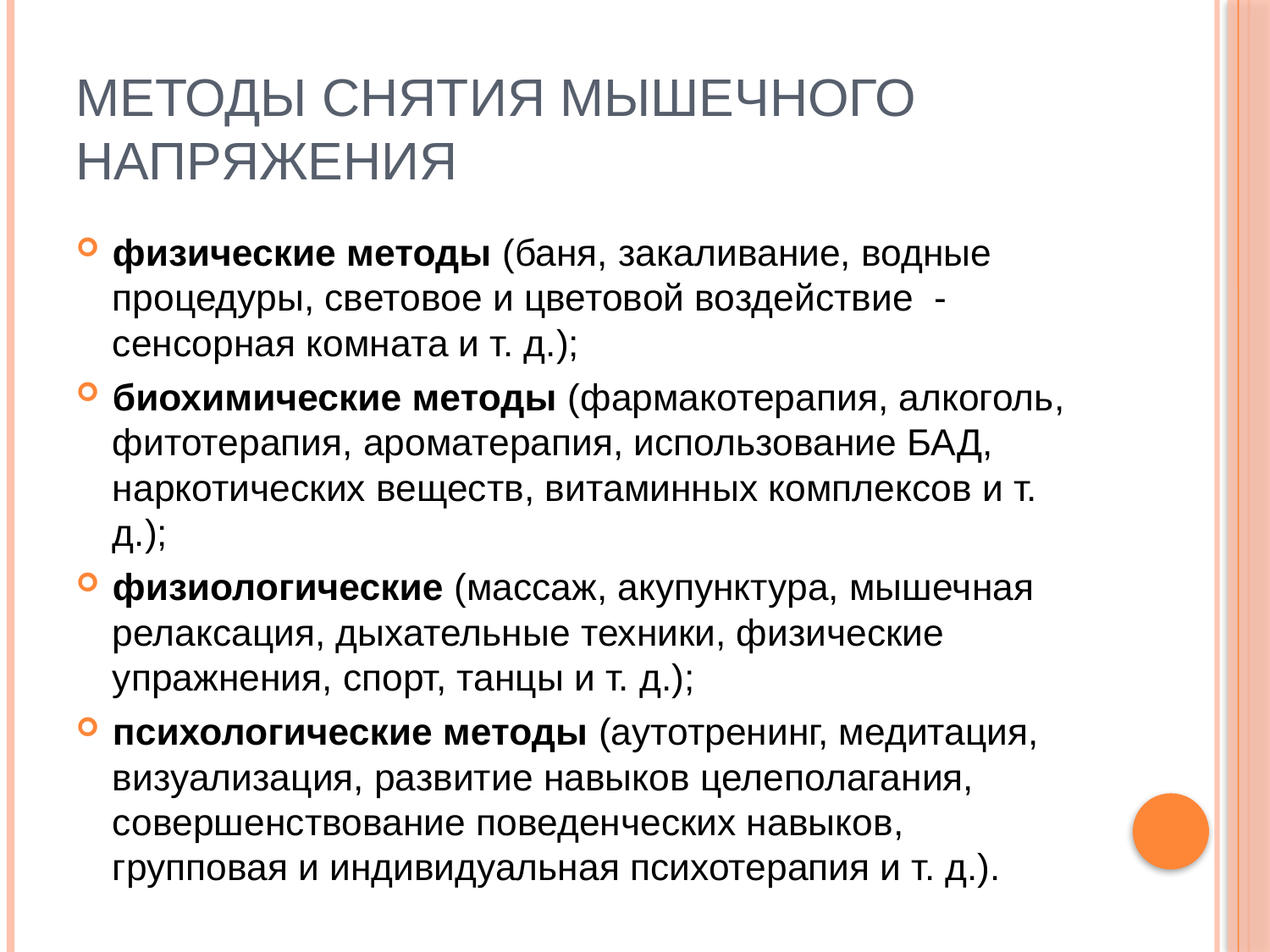

# Методы снятия мышечного напряжения
физические методы (баня, закаливание, водные процедуры, световое и цветовой воздействие  - сенсорная комната и т. д.);
биохимические методы (фармакотерапия, алкоголь, фитотерапия, ароматерапия, использование БАД, наркотических веществ, витаминных комплексов и т. д.);
физиологические (массаж, акупунктура, мышечная релаксация, дыхательные техники, физические упражнения, спорт, танцы и т. д.);
психологические методы (аутотренинг, медитация, визуализация, развитие навыков целеполагания, совершенствование поведенческих навыков, групповая и индивидуальная психотерапия и т. д.).